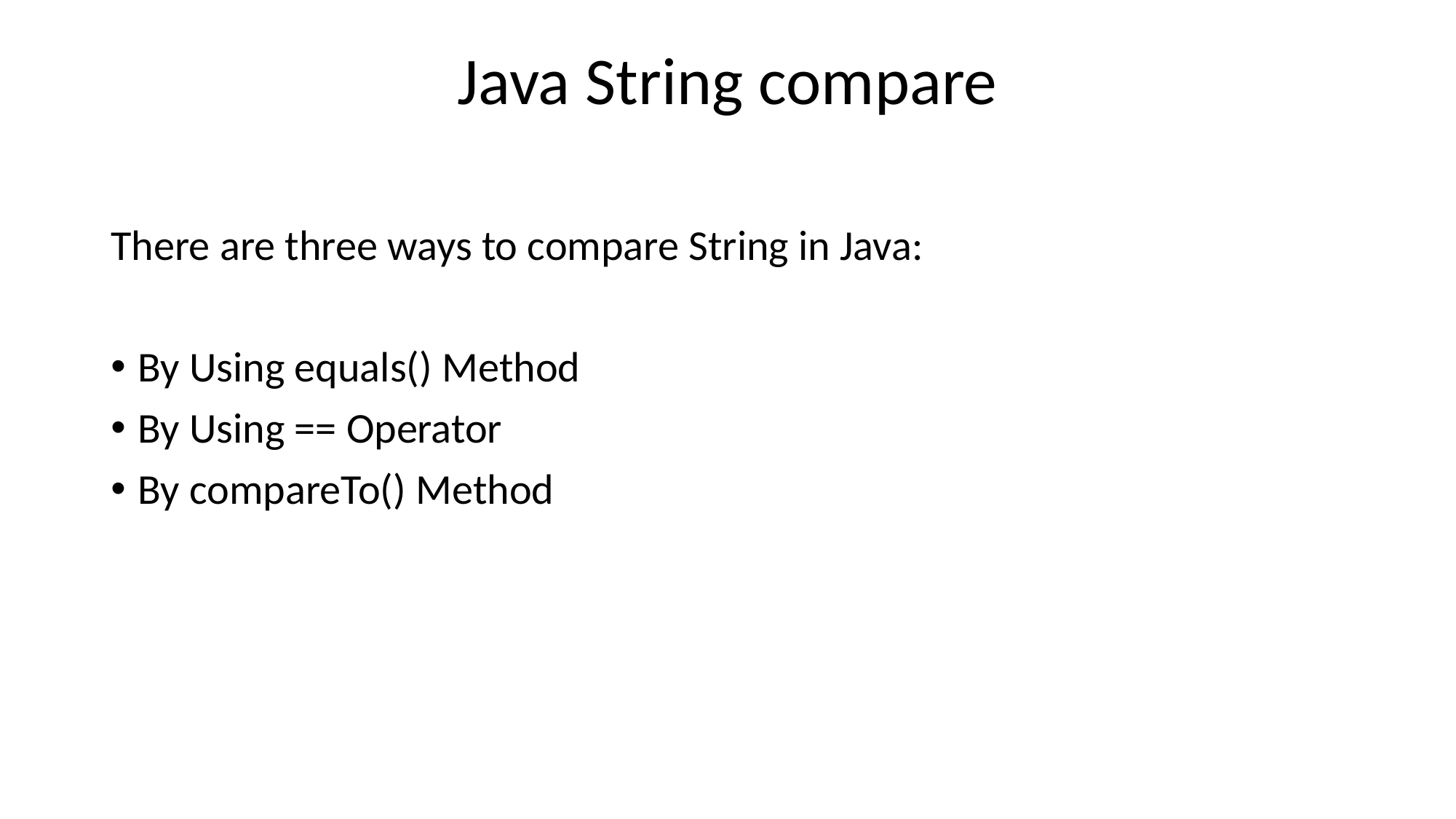

# Java String compare
There are three ways to compare String in Java:

By Using equals() Method
By Using == Operator
By compareTo() Method